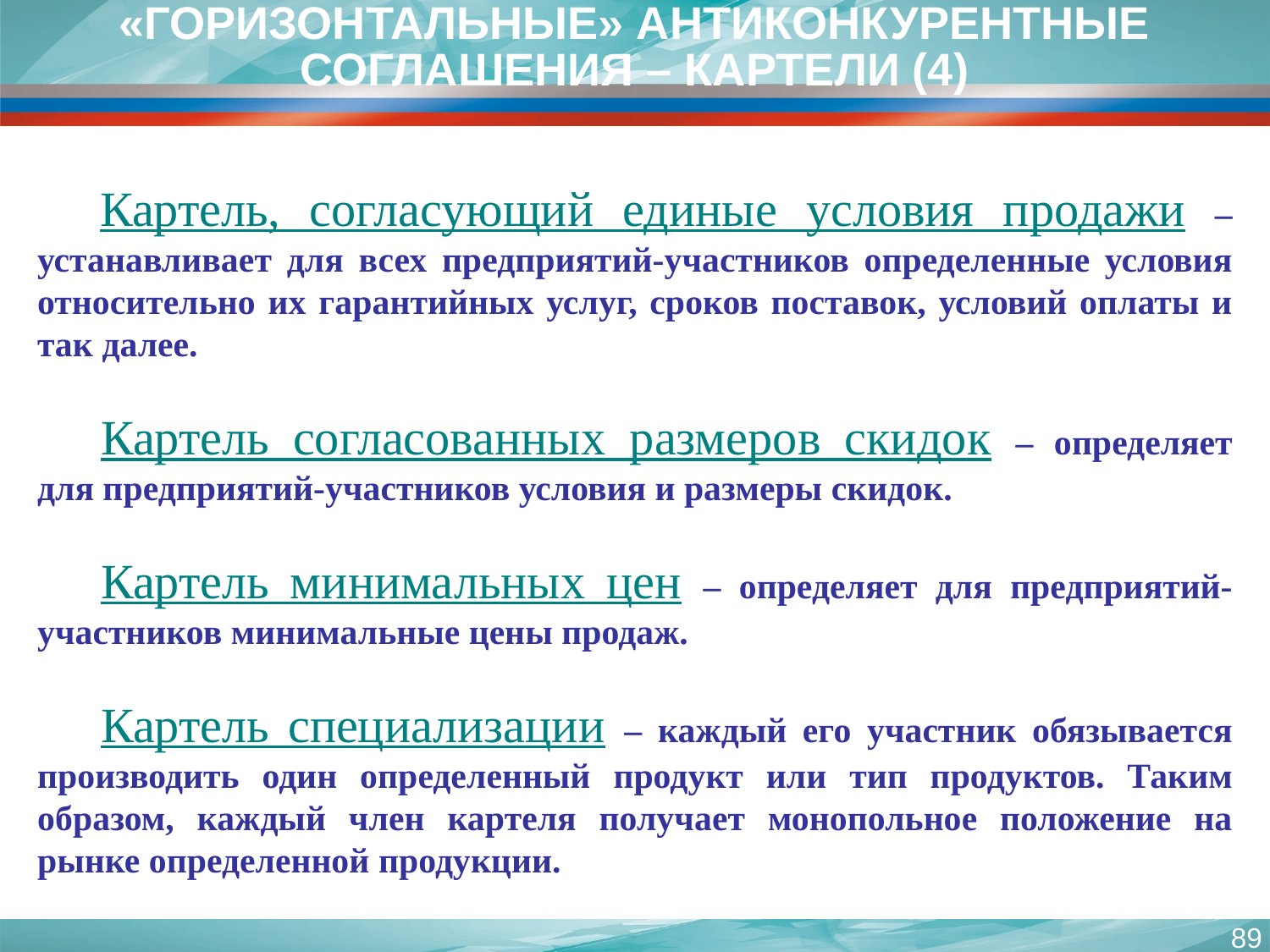

«ГОРИЗОНТАЛЬНЫЕ» АНТИКОНКУРЕНТНЫЕ СОГЛАШЕНИЯ – КАРТЕЛИ (4)
Картель, согласующий единые условия продажи – устанавливает для всех предприятий-участников определенные условия относительно их гарантийных услуг, сроков поставок, условий оплаты и так далее.

Картель согласованных размеров скидок – определяет для предприятий-участников условия и размеры скидок.

Картель минимальных цен – определяет для предприятий-участников минимальные цены продаж.

Картель специализации – каждый его участник обязывается производить один определенный продукт или тип продуктов. Таким образом, каждый член картеля получает монопольное положение на рынке определенной продукции.
89